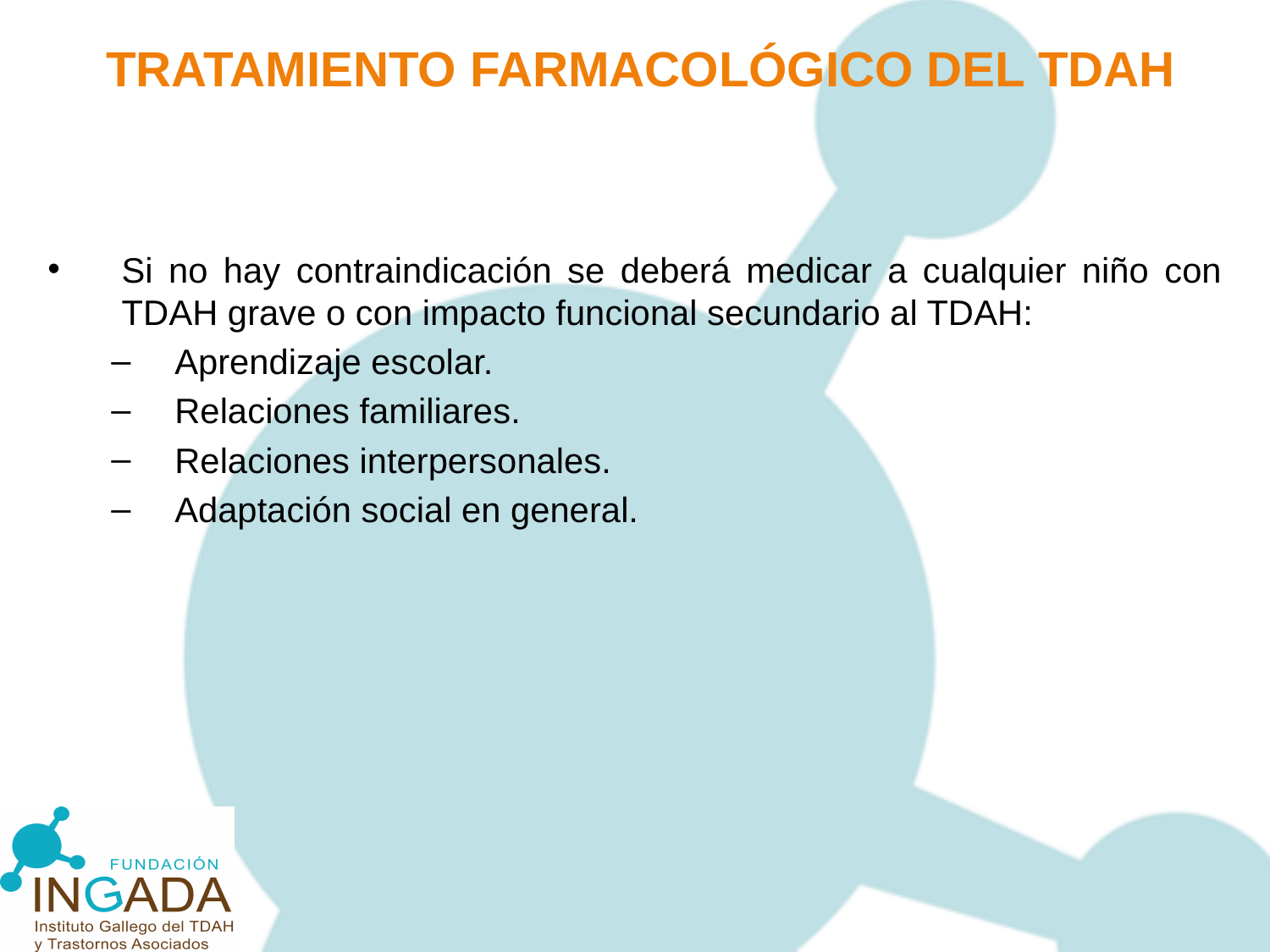

# TRATAMIENTO FARMACOLÓGICO DEL TDAH

Si no hay contraindicación se deberá medicar a cualquier niño con TDAH grave o con impacto funcional secundario al TDAH:
Aprendizaje escolar.
Relaciones familiares.
Relaciones interpersonales.
Adaptación social en general.